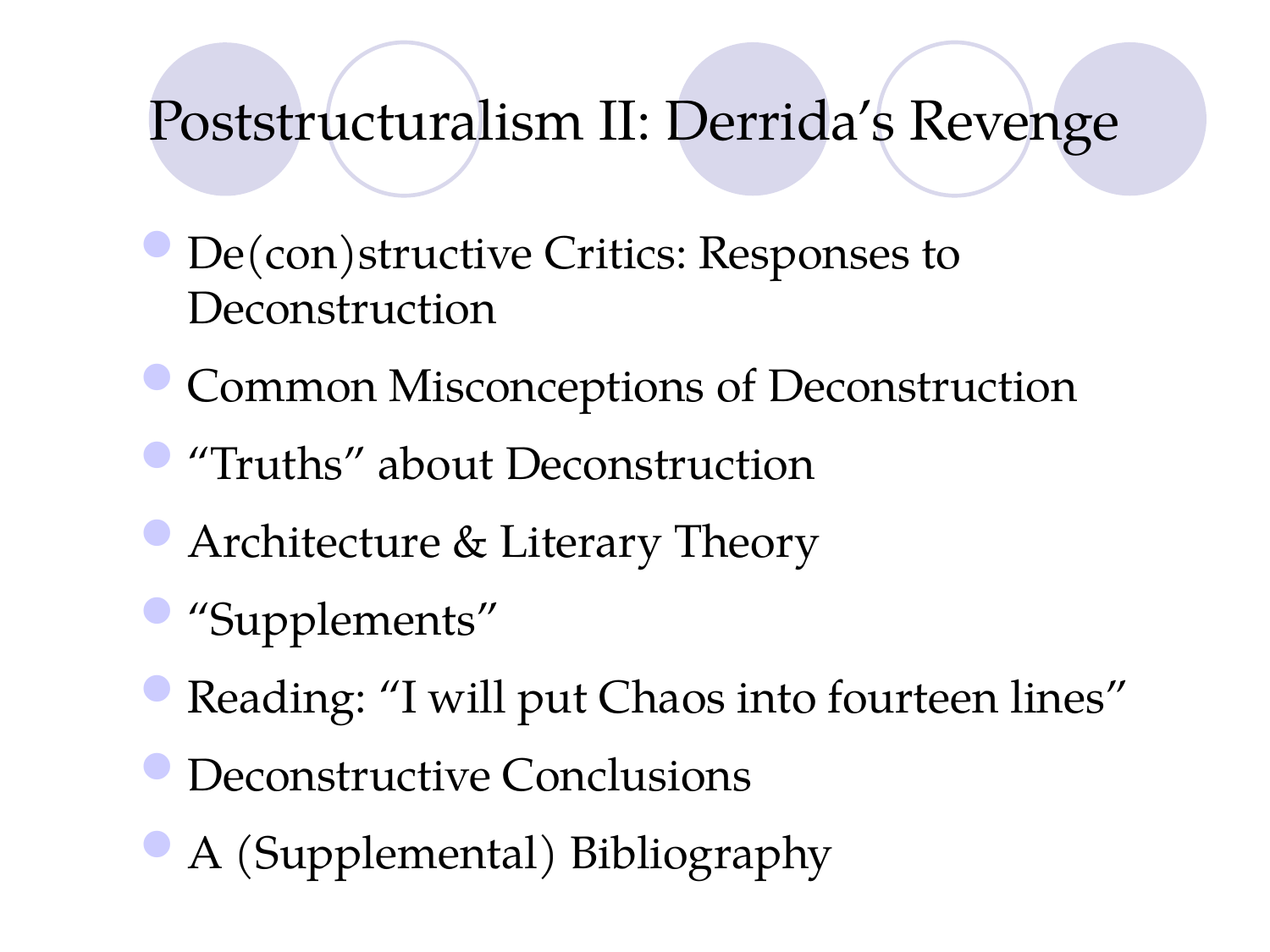

# Poststructuralism II: Derrida’s Revenge
De(con)structive Critics: Responses to Deconstruction
Common Misconceptions of Deconstruction
“Truths” about Deconstruction
Architecture & Literary Theory
“Supplements”
Reading: “I will put Chaos into fourteen lines”
Deconstructive Conclusions
A (Supplemental) Bibliography